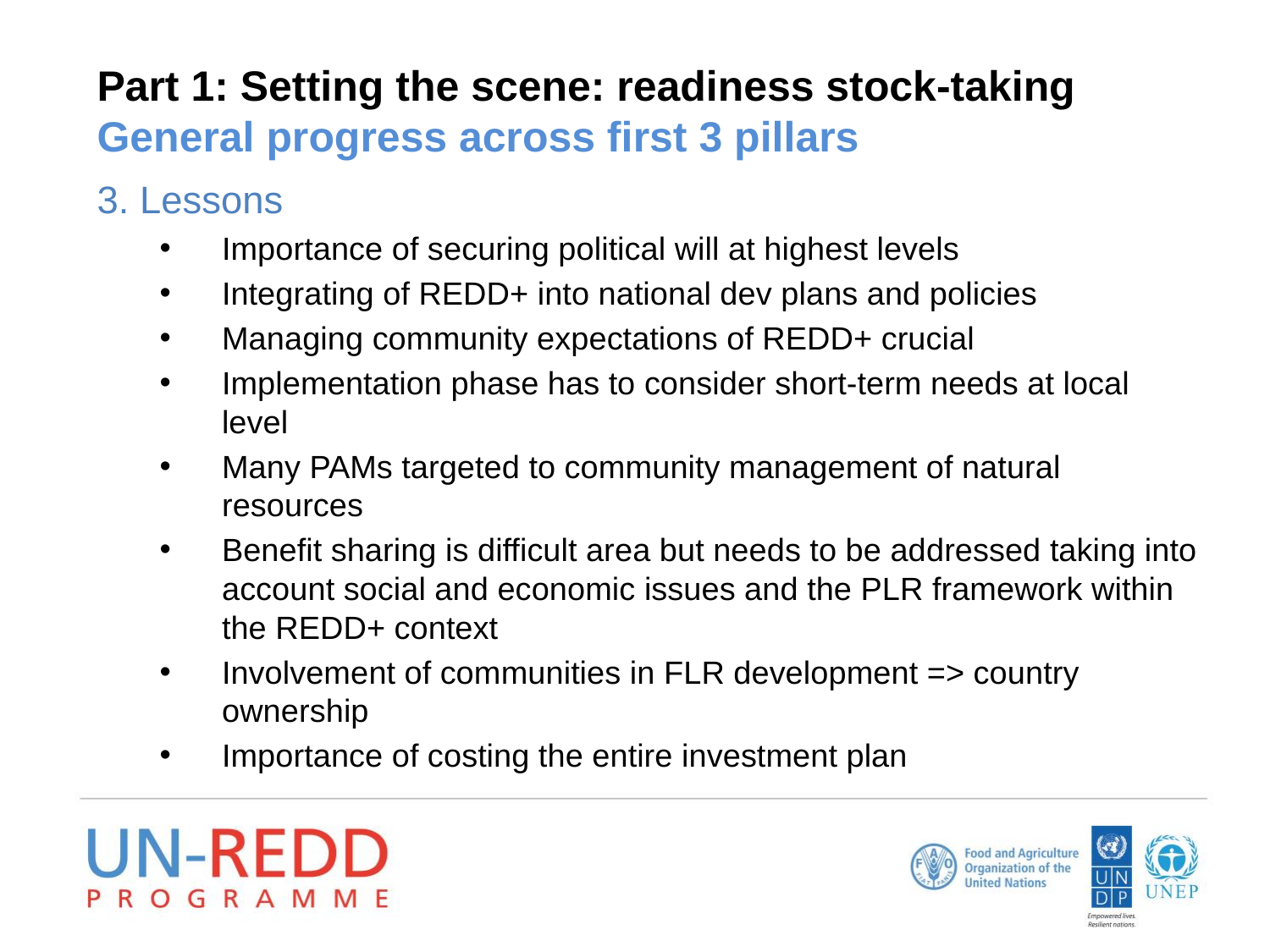

Part 1: Setting the scene: readiness stock-taking
General progress across first 3 pillars
3. Lessons
Importance of securing political will at highest levels
Integrating of REDD+ into national dev plans and policies
Managing community expectations of REDD+ crucial
Implementation phase has to consider short-term needs at local level
Many PAMs targeted to community management of natural resources
Benefit sharing is difficult area but needs to be addressed taking into account social and economic issues and the PLR framework within the REDD+ context
Involvement of communities in FLR development => country ownership
Importance of costing the entire investment plan